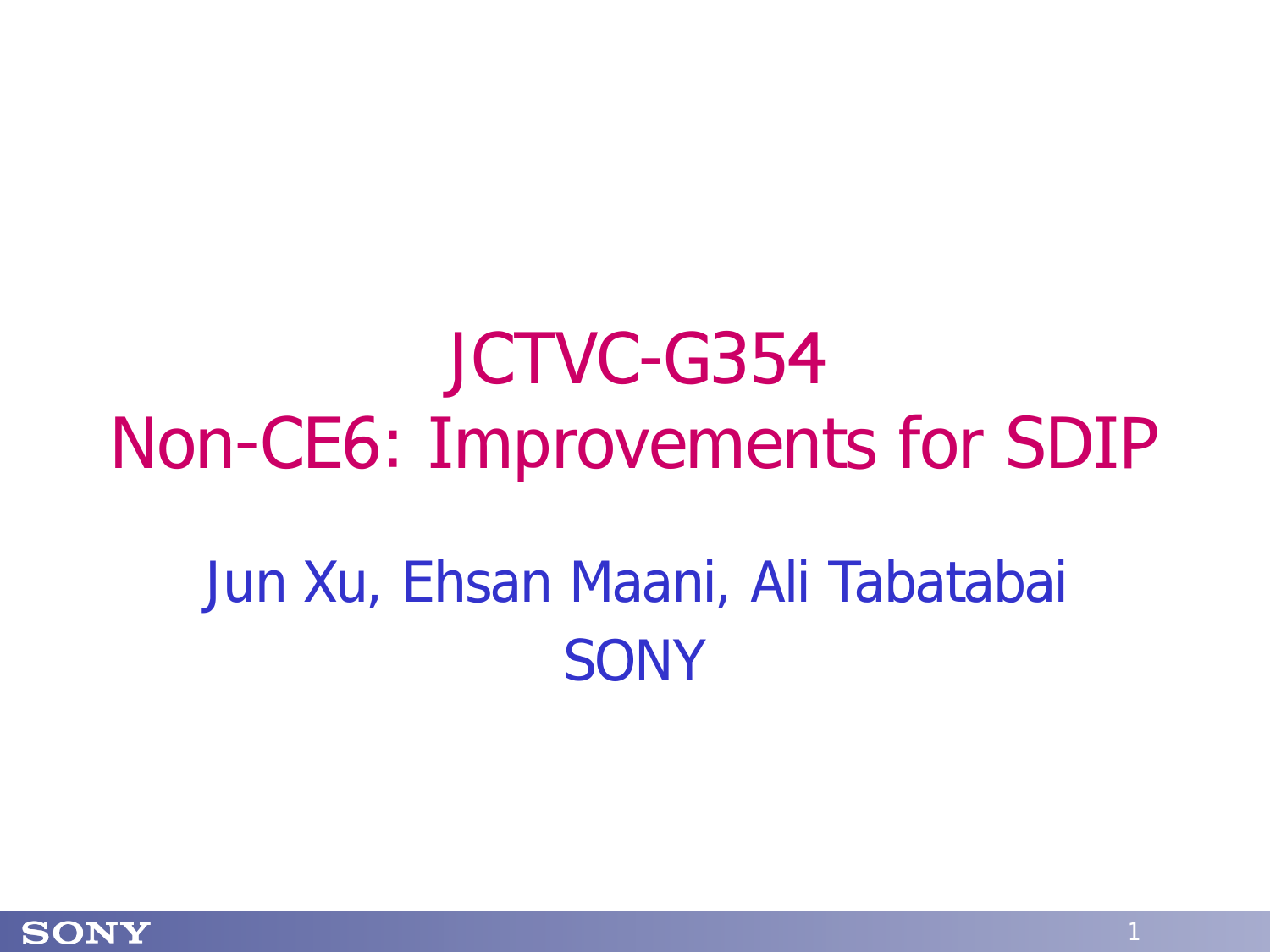

# JCTVC-G354 Non-CE6: Improvements for SDIP
Jun Xu, Ehsan Maani, Ali Tabatabai
SONY
1